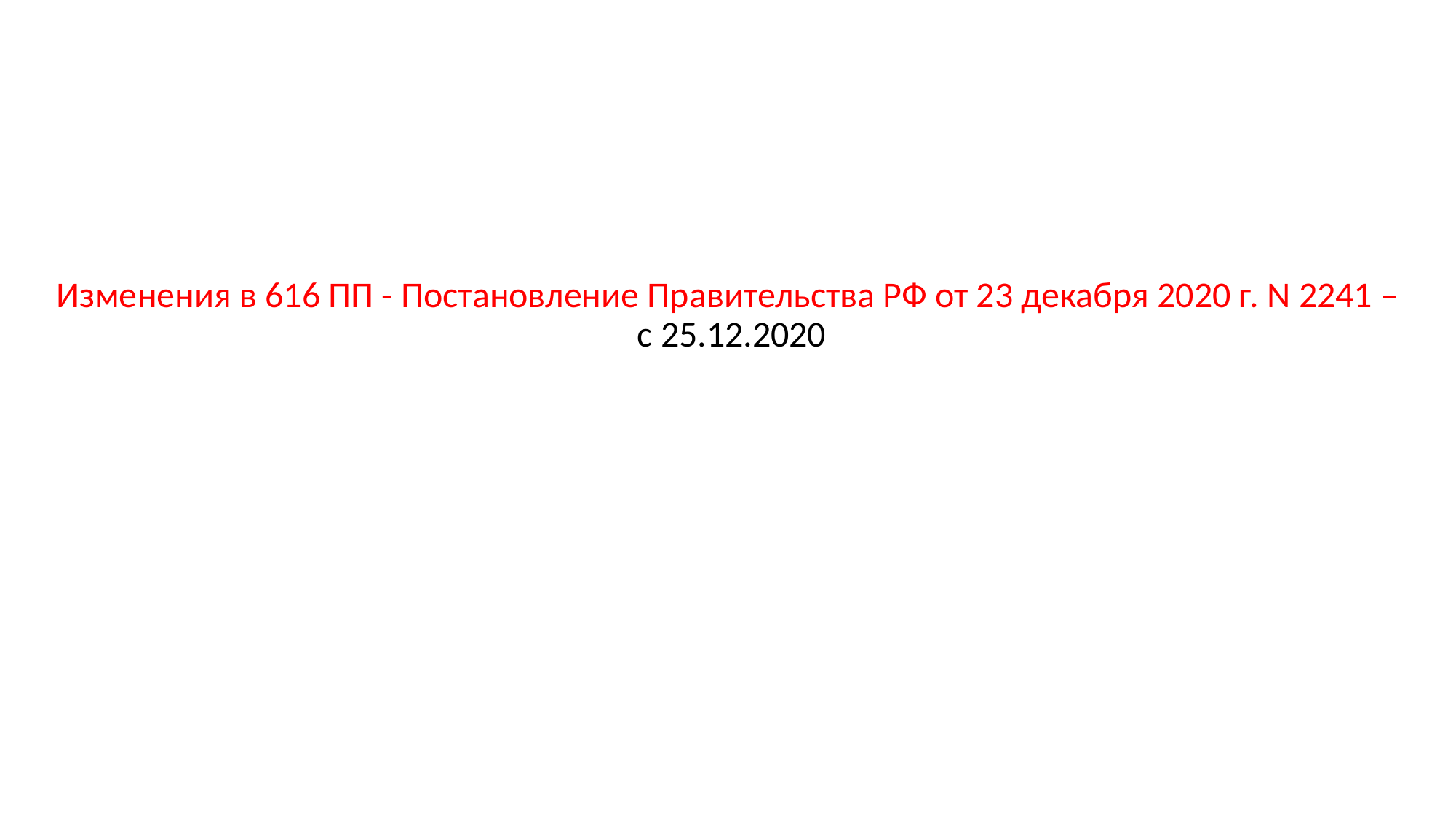

# Изменения в 616 ПП - Постановление Правительства РФ от 23 декабря 2020 г. N 2241 – с 25.12.2020